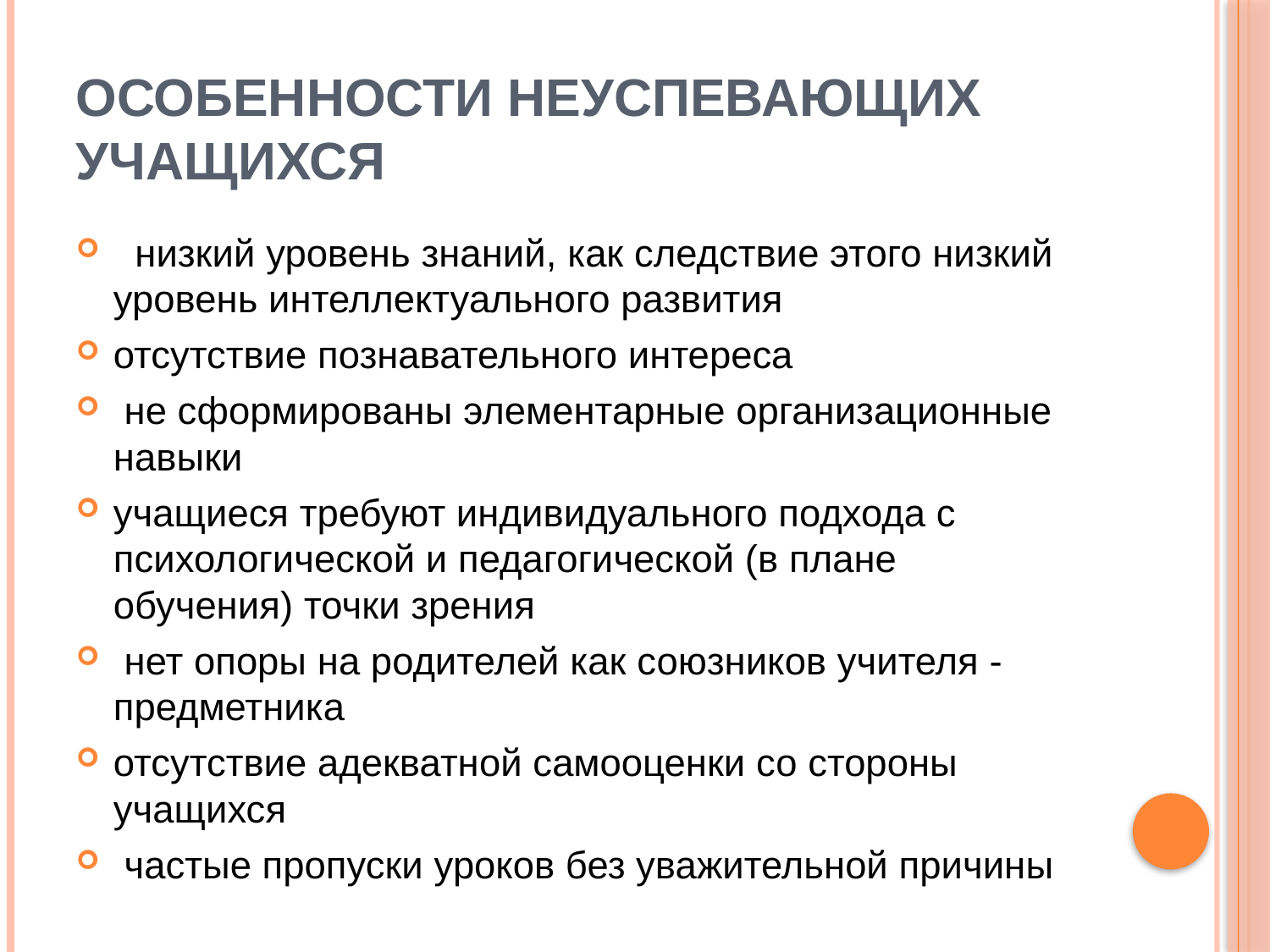

# Особенности неуспевающих учащихся
  низкий уровень знаний, как следствие этого низкий уровень интеллектуального развития
отсутствие познавательного интереса
 не сформированы элементарные организационные навыки
учащиеся требуют индивидуального подхода с психологической и педагогической (в плане обучения) точки зрения
 нет опоры на родителей как союзников учителя - предметника
отсутствие адекватной самооценки со стороны учащихся
 частые пропуски уроков без уважительной причины